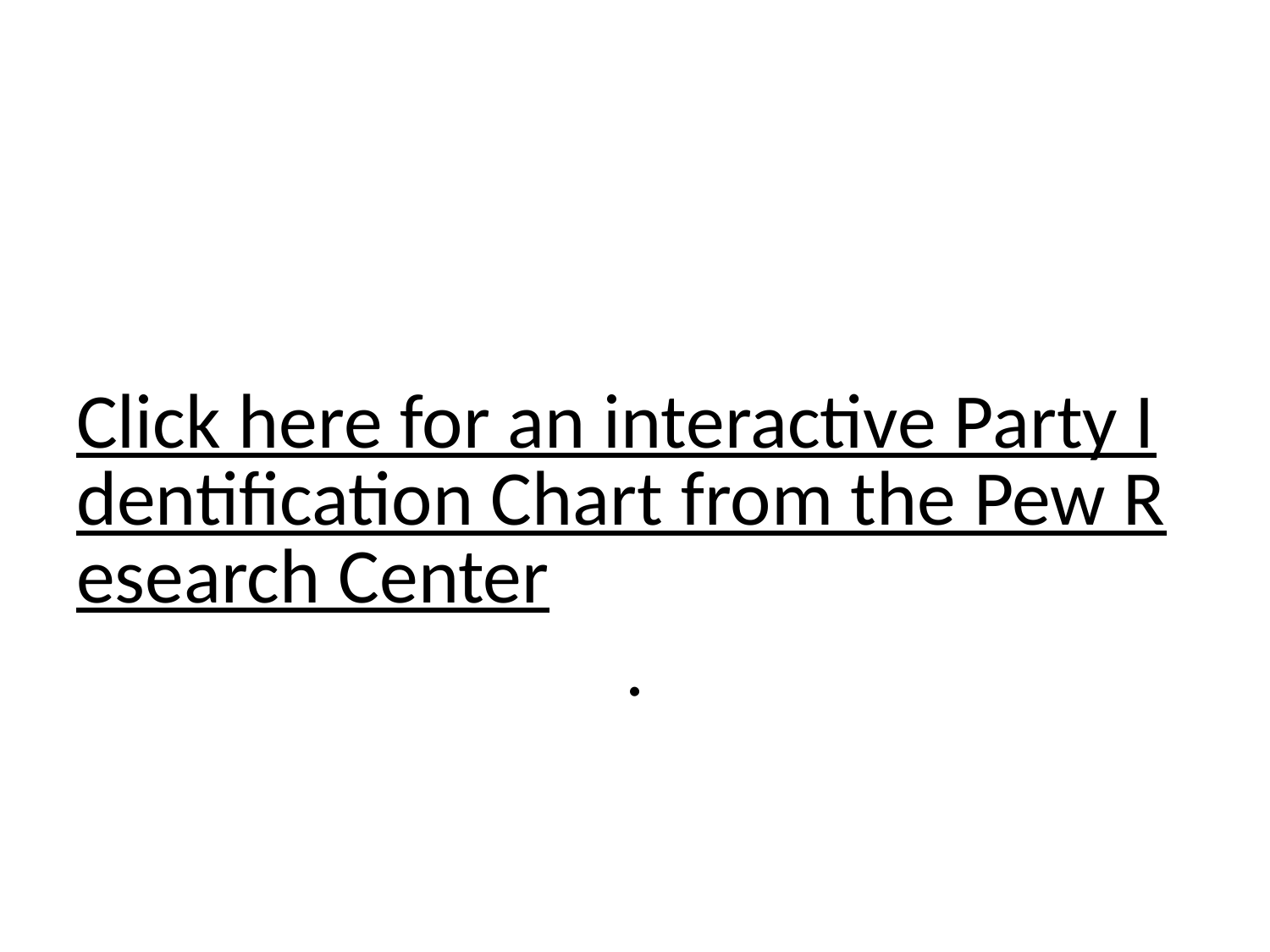

# Click here for an interactive Party Identification Chart from the Pew Research Center.